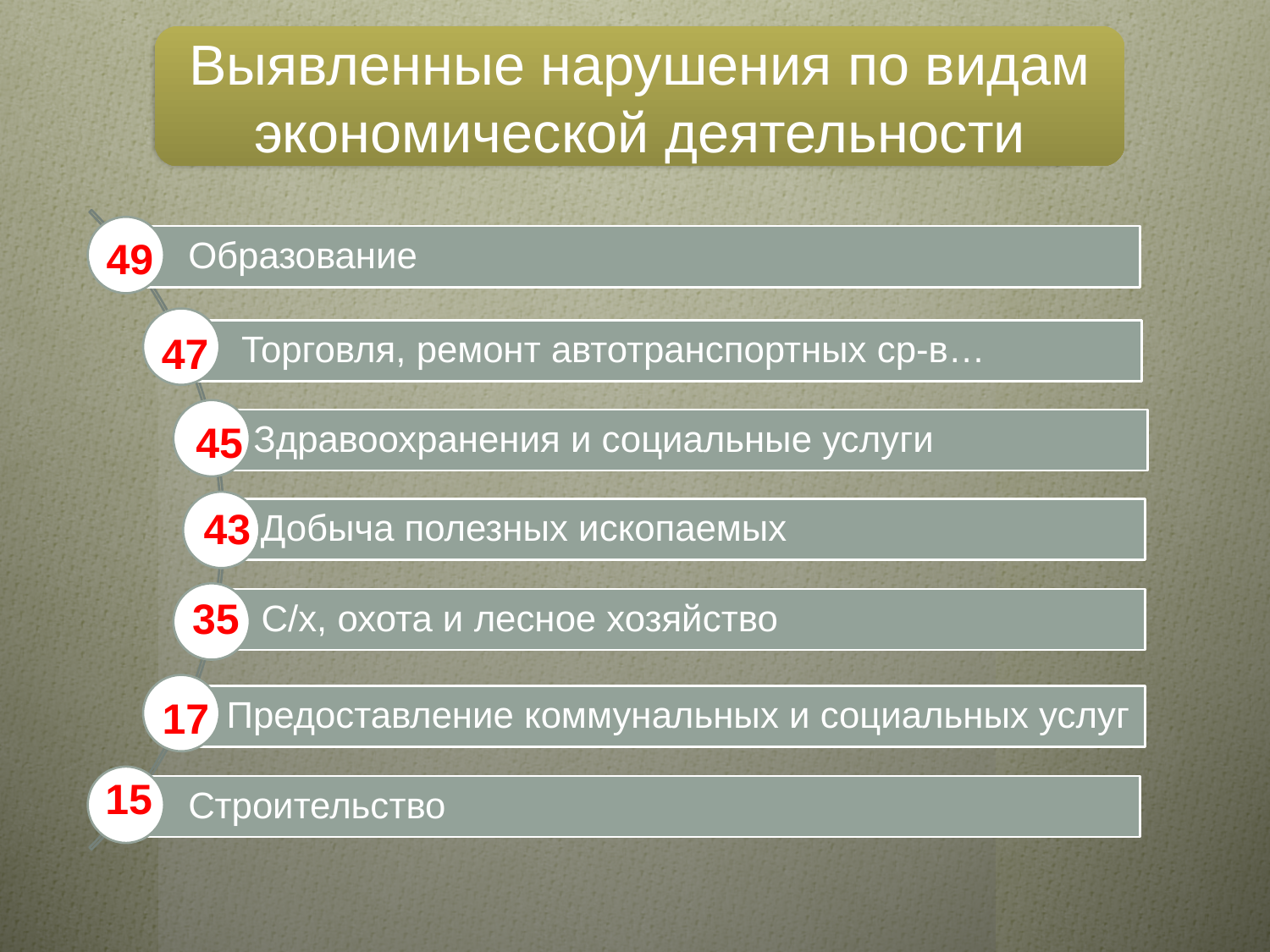

Выявленные нарушения по видам экономической деятельности
Образование
Торговля, ремонт автотранспортных ср-в…
Здравоохранения и социальные услуги
Добыча полезных ископаемых
С/х, охота и лесное хозяйство
Предоставление коммунальных и социальных услуг
Строительство
49
47
45
43
35
17
15